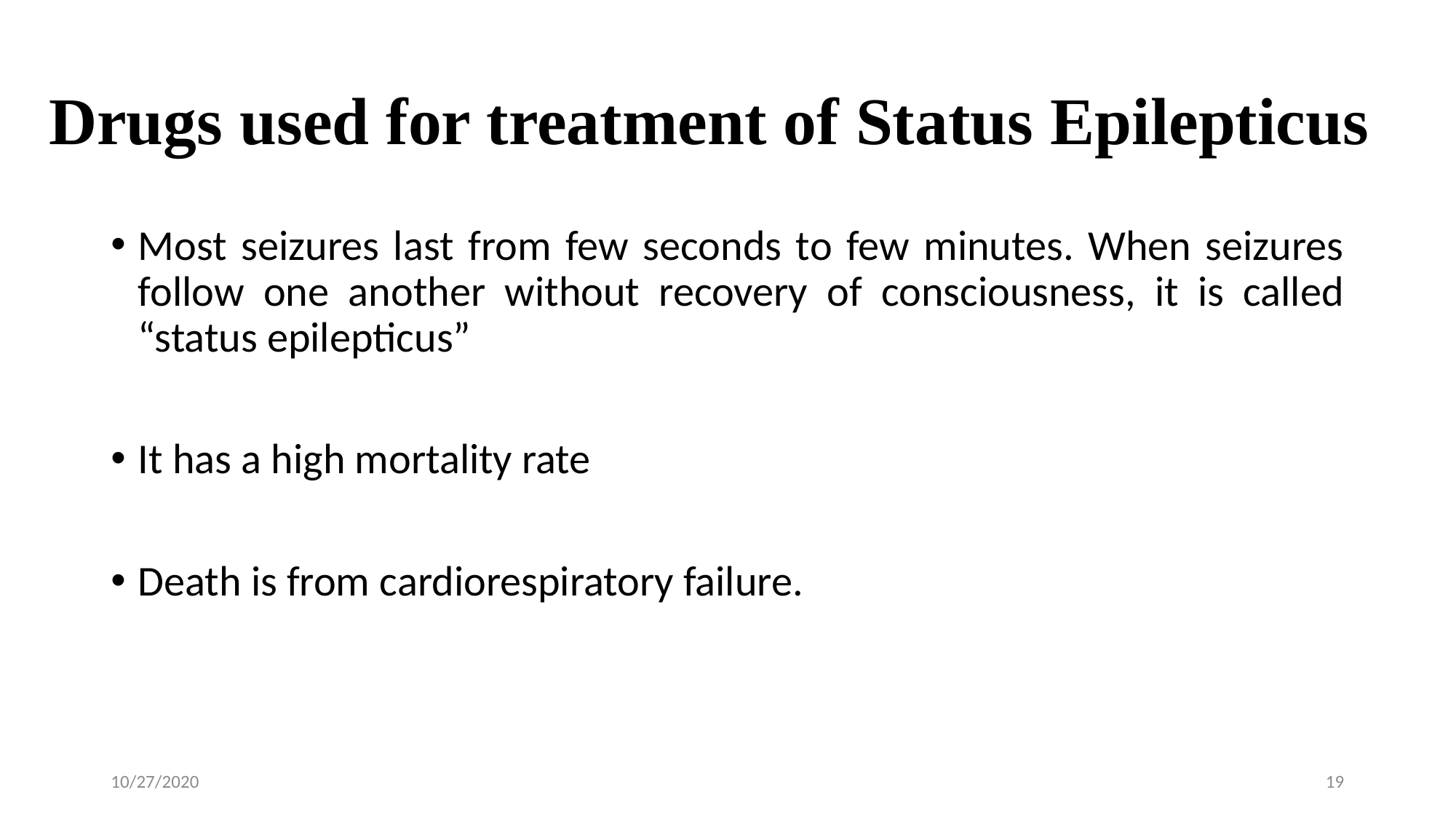

# Drugs used for treatment of Status Epilepticus
Most seizures last from few seconds to few minutes. When seizures follow one another without recovery of consciousness, it is called “status epilepticus”

It has a high mortality rate

Death is from cardiorespiratory failure.

10/27/2020
19